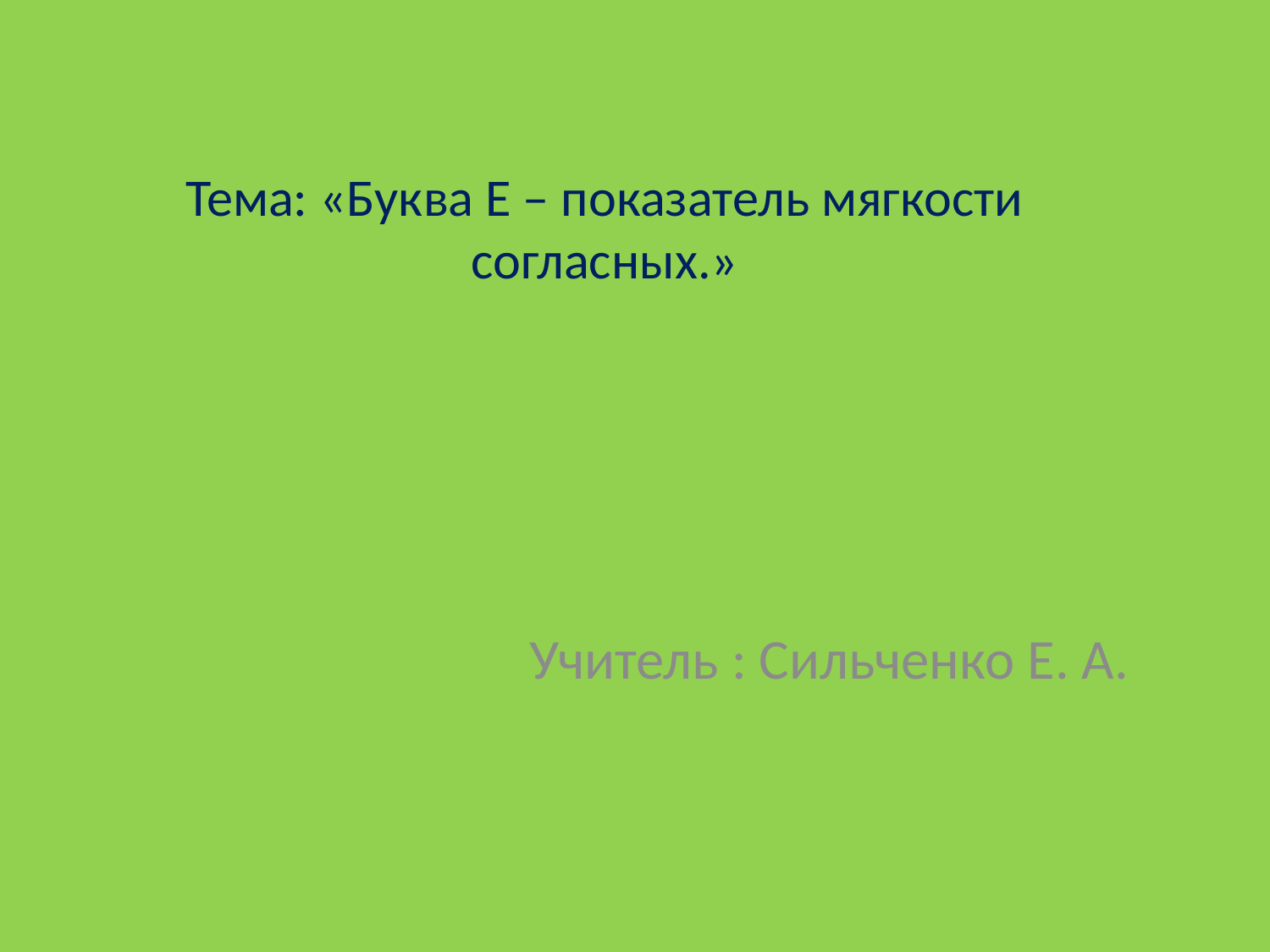

# Тема: «Буква Е – показатель мягкости согласных.»
Учитель : Сильченко Е. А.